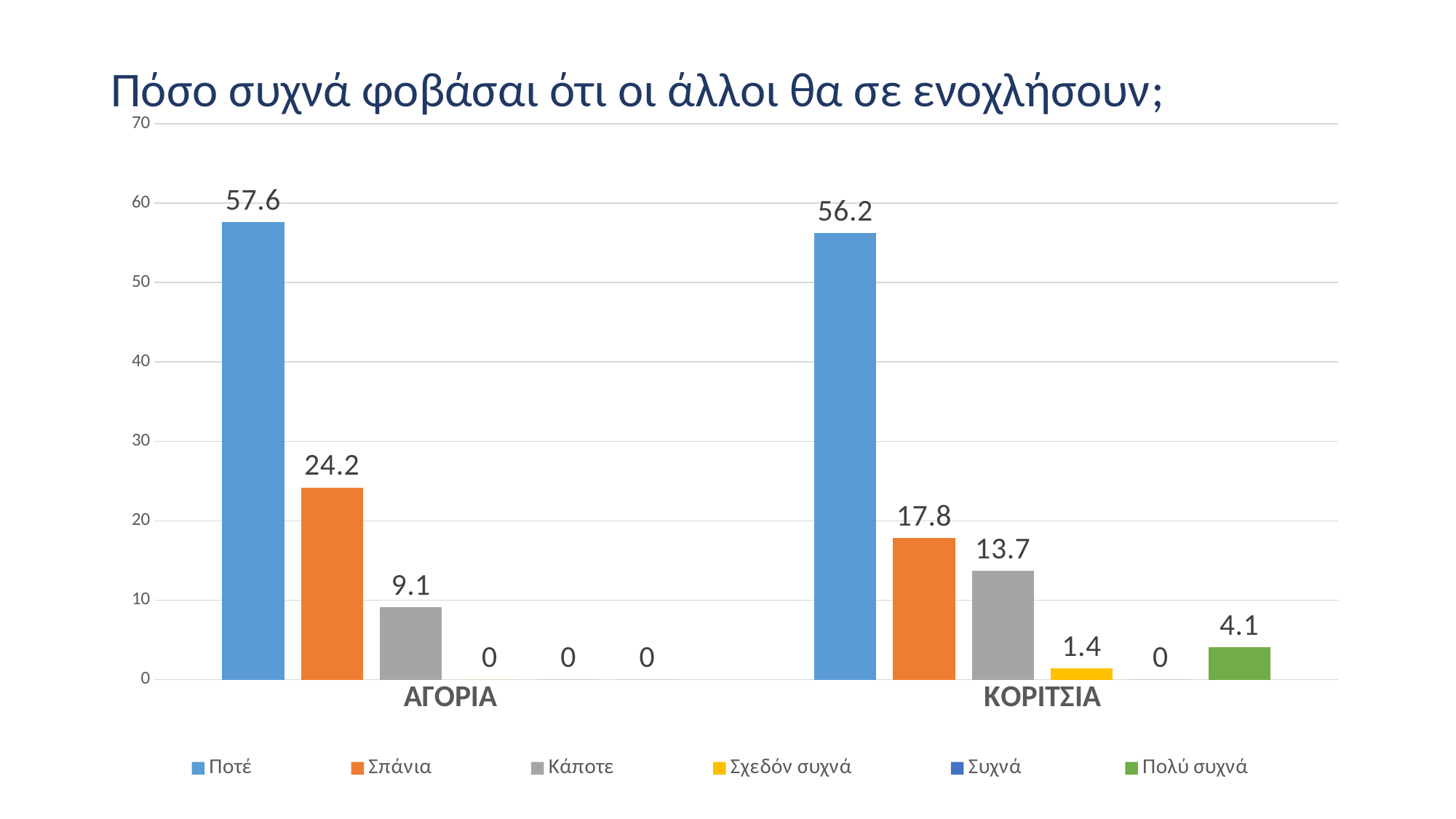

# Πόσο συχνά φοβάσαι ότι οι άλλοι θα σε ενοχλήσουν;

### Chart

| Category | Ποτέ | Σπάνια | Κάποτε | Σχεδόν συχνά | Συχνά  | Πολύ συχνά |
|---|---|---|---|---|---|---|
| ΑΓΟΡΙΑ | 57.6 | 24.2 | 9.1 | 0.0 | 0.0 | 0.0 |
| ΚΟΡΙΤΣΙΑ | 56.2 | 17.8 | 13.7 | 1.4 | 0.0 | 4.1 |